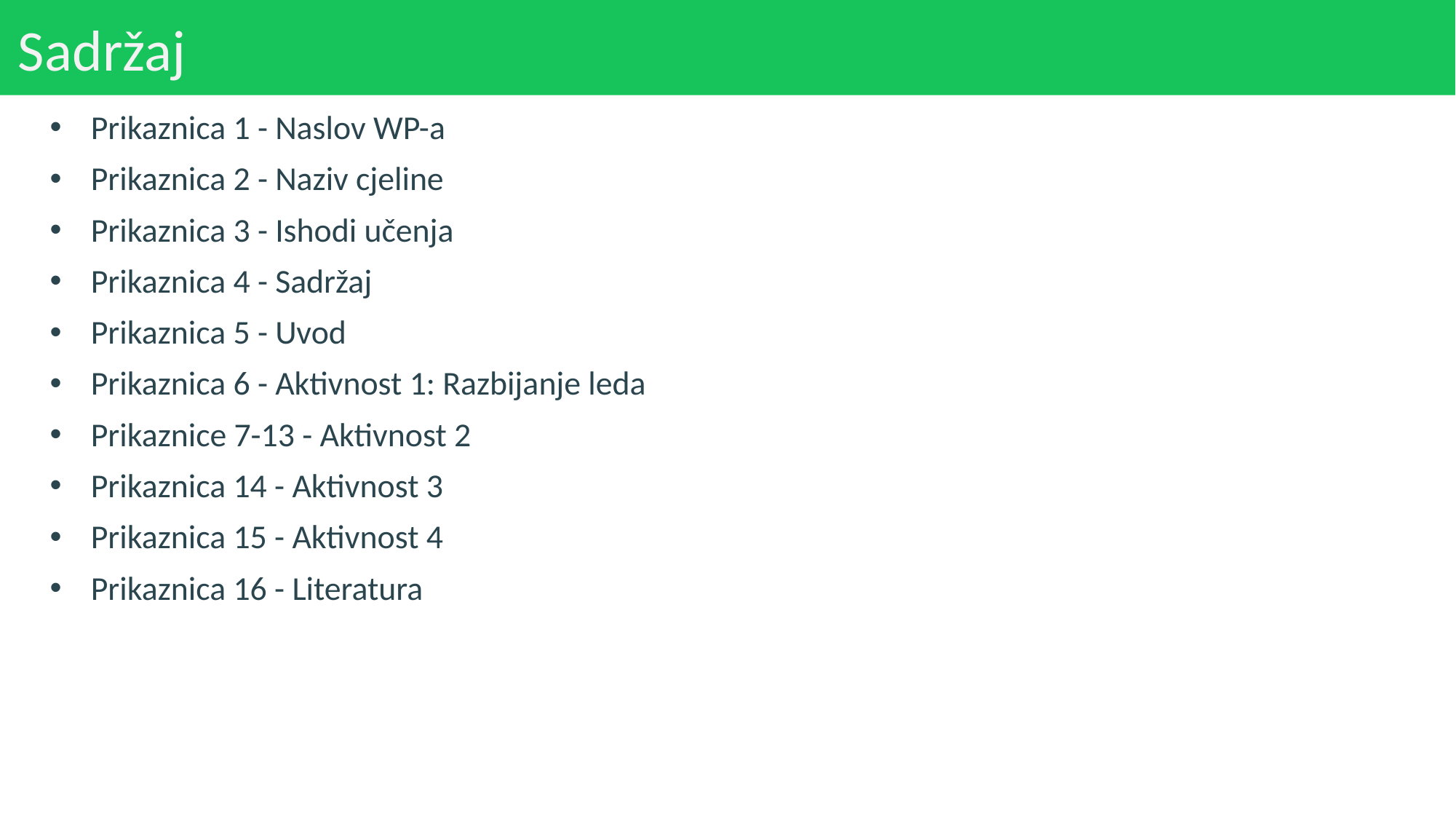

# Sadržaj
Prikaznica 1 - Naslov WP-a
Prikaznica 2 - Naziv cjeline
Prikaznica 3 - Ishodi učenja
Prikaznica 4 - Sadržaj
Prikaznica 5 - Uvod
Prikaznica 6 - Aktivnost 1: Razbijanje leda
Prikaznice 7-13 - Aktivnost 2
Prikaznica 14 - Aktivnost 3
Prikaznica 15 - Aktivnost 4
Prikaznica 16 - Literatura